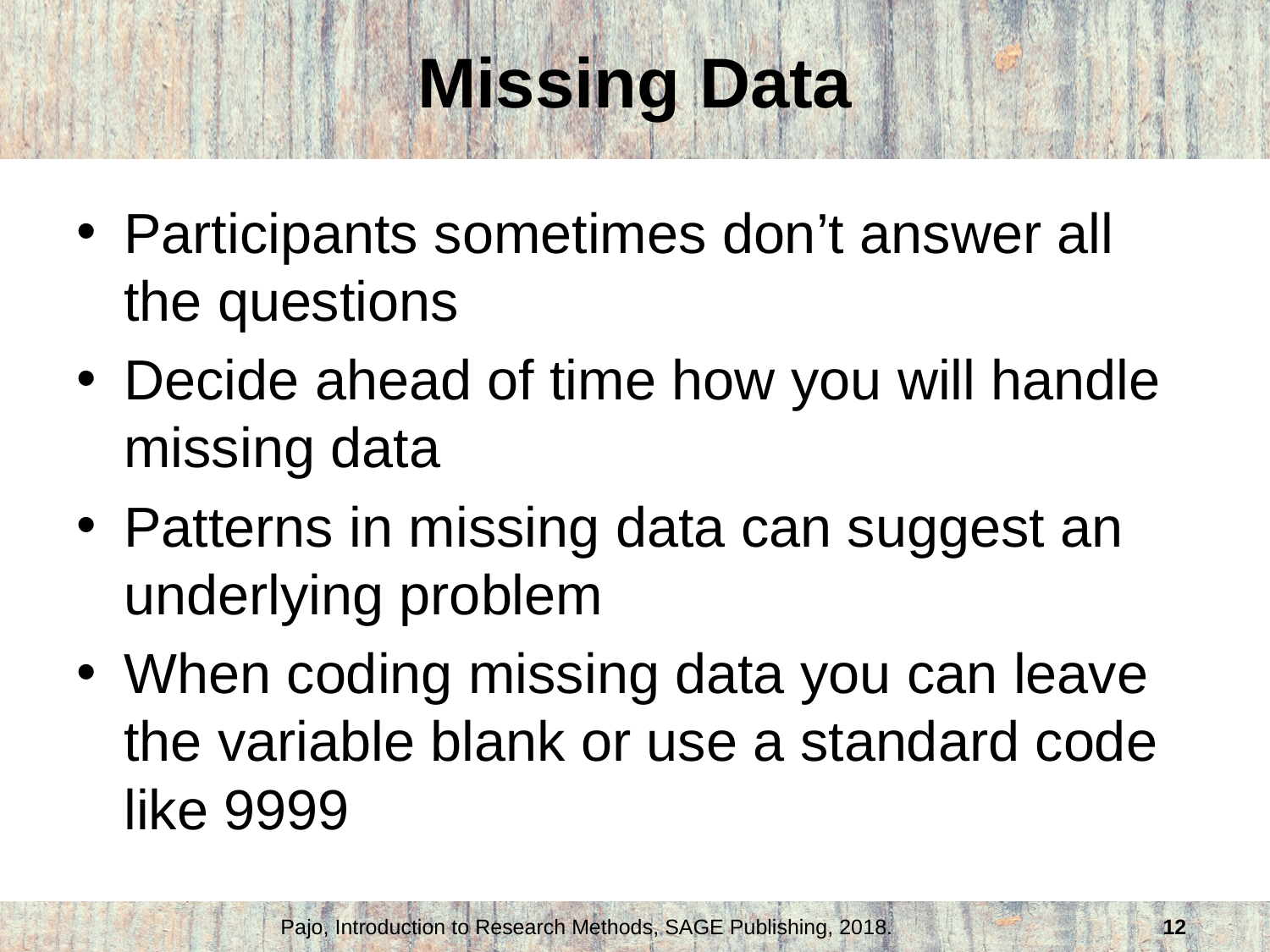

# Missing Data
Participants sometimes don’t answer all the questions
Decide ahead of time how you will handle missing data
Patterns in missing data can suggest an underlying problem
When coding missing data you can leave the variable blank or use a standard code like 9999
Pajo, Introduction to Research Methods, SAGE Publishing, 2018.
12